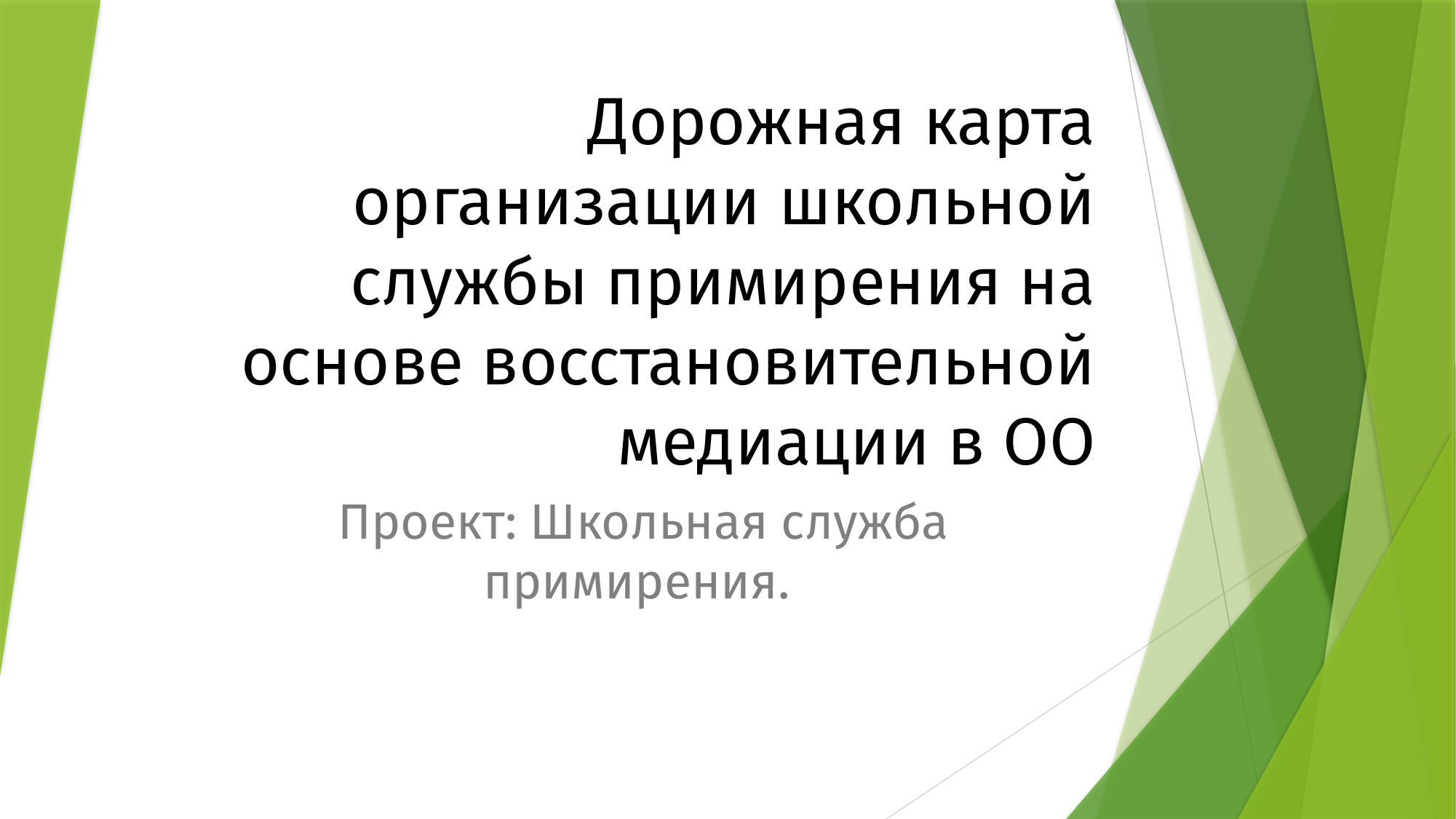

# Дорожная карта организации школьной службы примирения на основе восстановительной медиации в ОО
Проект: Школьная служба примирения.